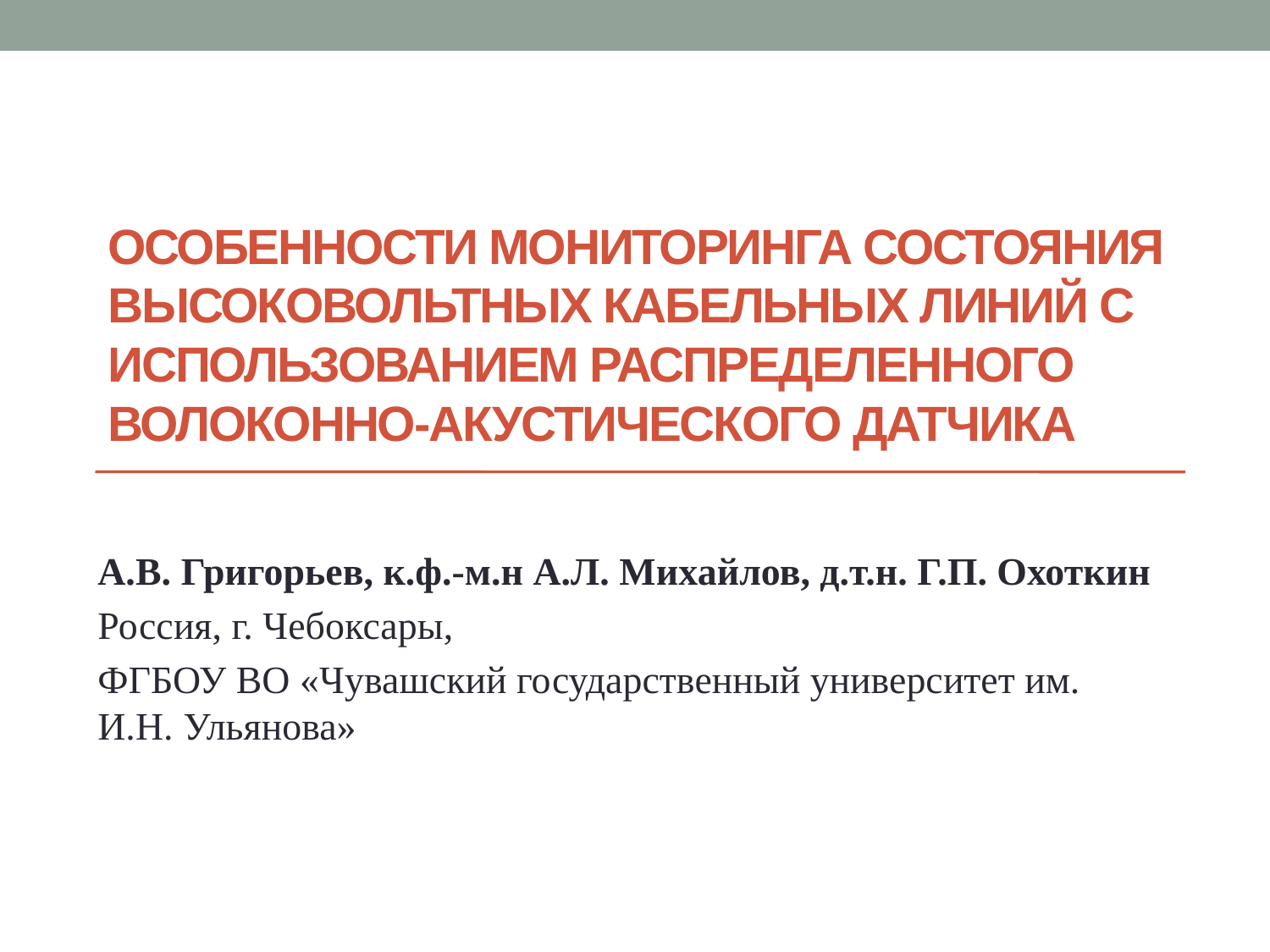

# ОСОБЕННОСТИ МОНИТОРИНГА СОСТОЯНИЯ ВЫСОКОВОЛЬТНЫХ КАБЕЛЬНЫХ ЛИНИЙ С ИСПОЛЬЗОВАНИЕМ РАСПРЕДЕЛЕННОГО ВОЛОКОННО-АКУСТИЧЕСКОГО ДАТЧИКА
А.В. Григорьев, к.ф.-м.н А.Л. Михайлов, д.т.н. Г.П. Охоткин
Россия, г. Чебоксары,
ФГБОУ ВО «Чувашский государственный университет им. И.Н. Ульянова»